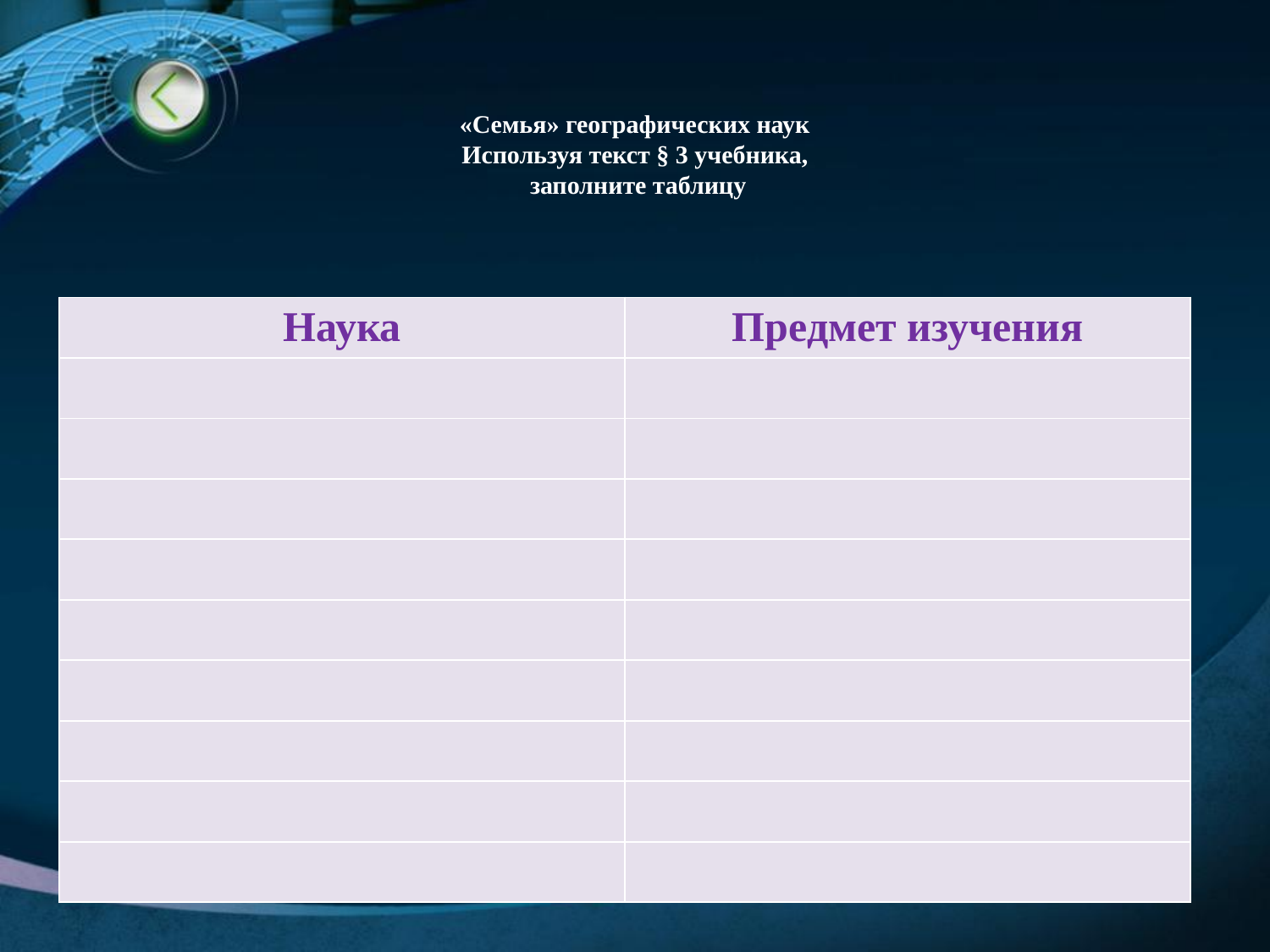

# «Семья» географических наук Используя текст § 3 учебника, заполните таблицу
| Наука | Предмет изучения |
| --- | --- |
|  |  |
|  |  |
|  |  |
|  |  |
|  |  |
|  |  |
|  |  |
|  |  |
|  |  |